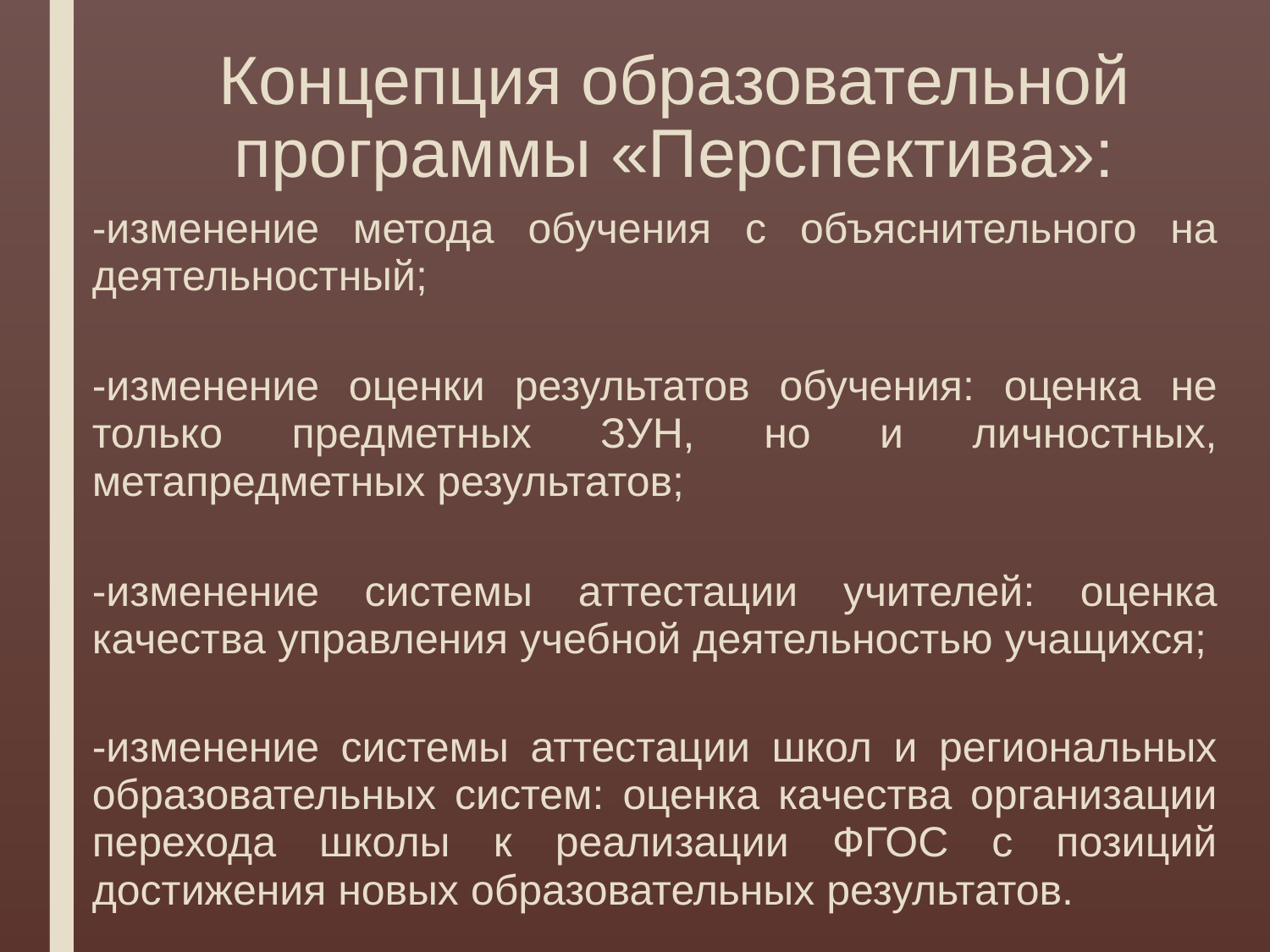

# Концепция образовательной программы «Перспектива»:
-изменение метода обучения с объяснительного на деятельностный;

-изменение оценки результатов обучения: оценка не только предметных ЗУН, но и личностных, метапредметных результатов;

-изменение системы аттестации учителей: оценка качества управления учебной деятельностью учащихся;

-изменение системы аттестации школ и региональных образовательных систем: оценка качества организации перехода школы к реализации ФГОС с позиций достижения новых образовательных результатов.